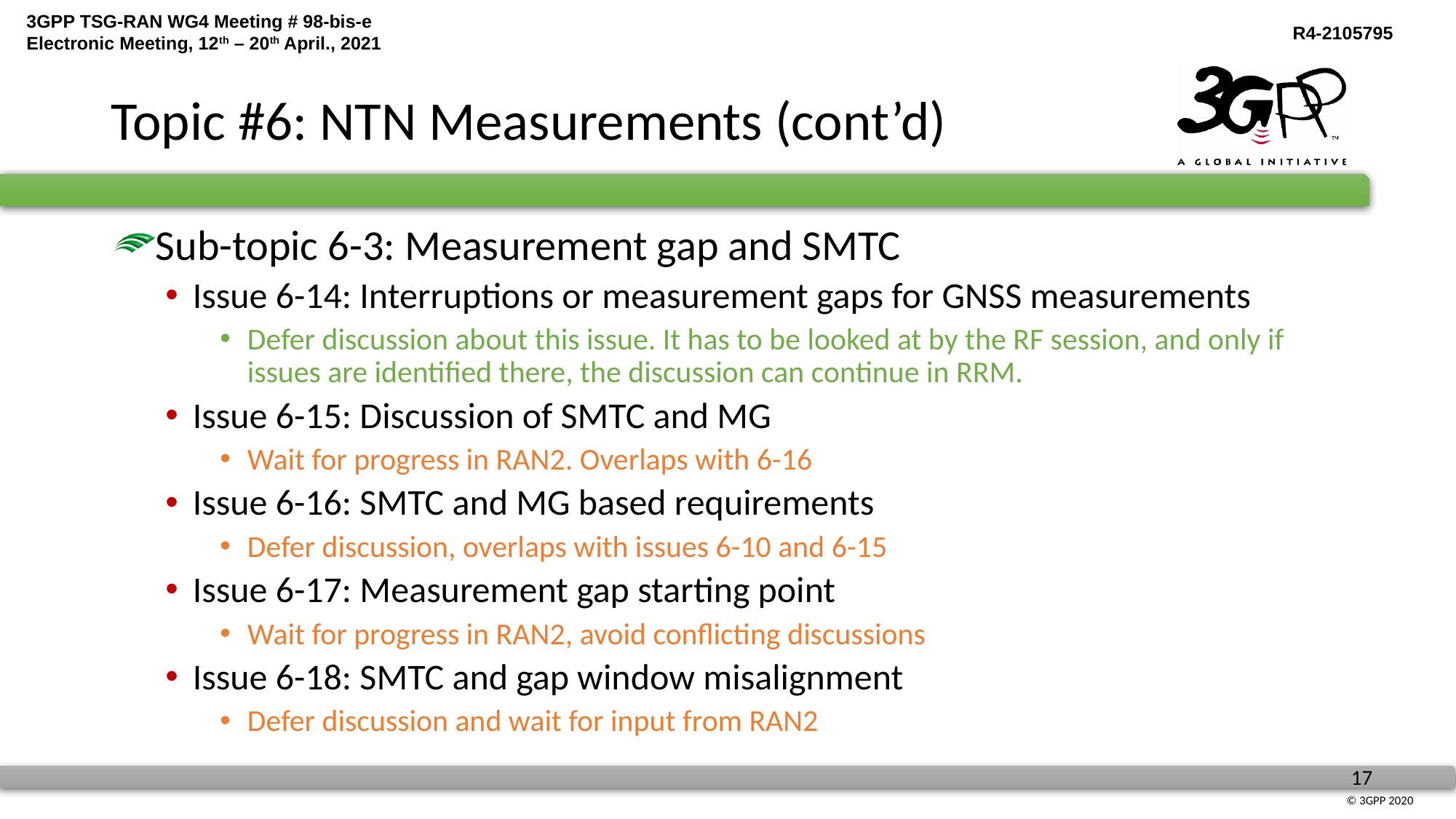

# Topic #6: NTN Measurements (cont’d)
Sub-topic 6-3: Measurement gap and SMTC
Issue 6-14: Interruptions or measurement gaps for GNSS measurements
Defer discussion about this issue. It has to be looked at by the RF session, and only if issues are identified there, the discussion can continue in RRM.
Issue 6-15: Discussion of SMTC and MG
Wait for progress in RAN2. Overlaps with 6-16
Issue 6-16: SMTC and MG based requirements
Defer discussion, overlaps with issues 6-10 and 6-15
Issue 6-17: Measurement gap starting point
Wait for progress in RAN2, avoid conflicting discussions
Issue 6-18: SMTC and gap window misalignment
Defer discussion and wait for input from RAN2